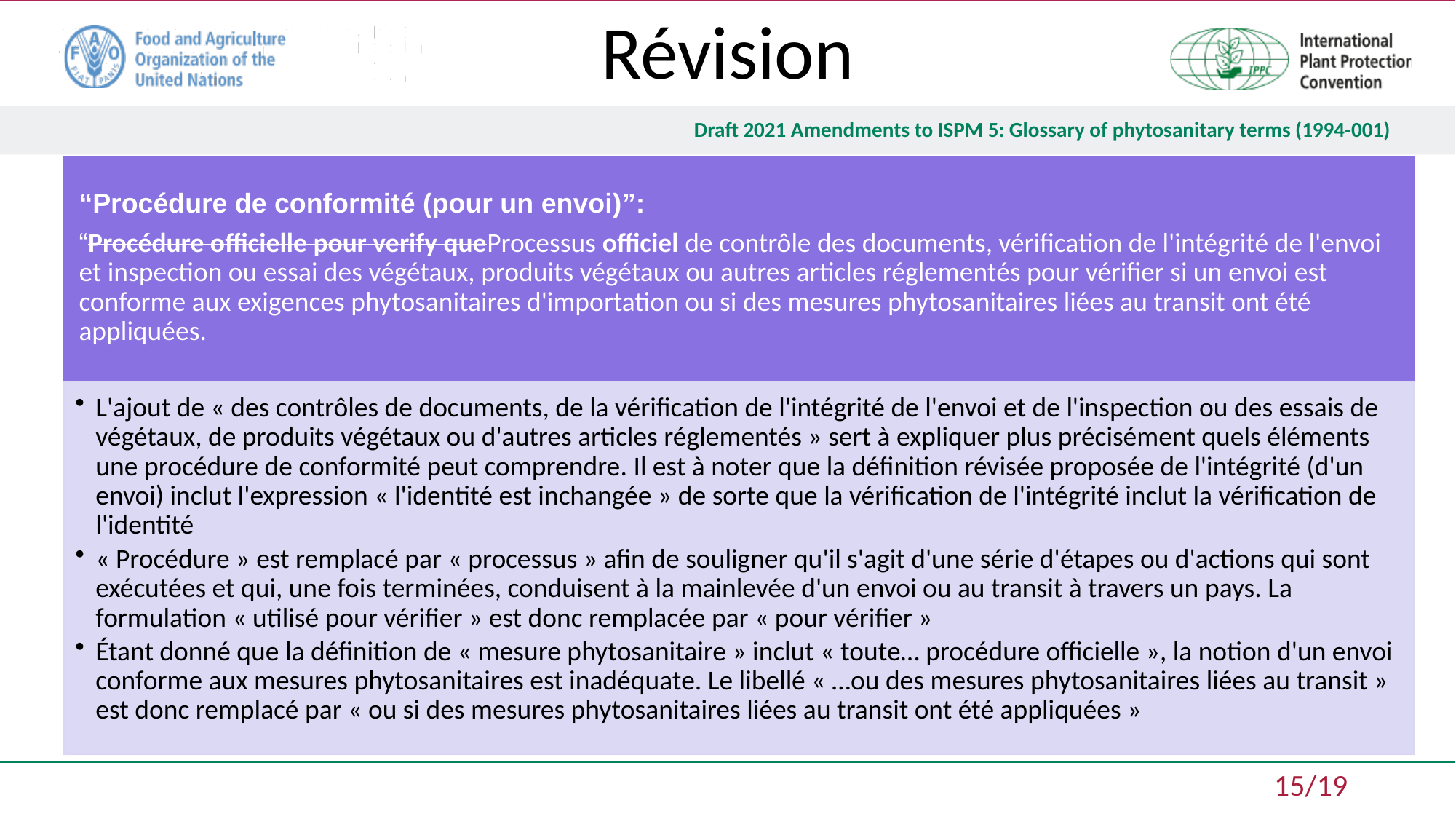

Révision
“Procédure de conformité (pour un envoi)”:
“Procédure officielle pour verify queProcessus officiel de contrôle des documents, vérification de l'intégrité de l'envoi et inspection ou essai des végétaux, produits végétaux ou autres articles réglementés pour vérifier si un envoi est conforme aux exigences phytosanitaires d'importation ou si des mesures phytosanitaires liées au transit ont été appliquées.
L'ajout de « des contrôles de documents, de la vérification de l'intégrité de l'envoi et de l'inspection ou des essais de végétaux, de produits végétaux ou d'autres articles réglementés » sert à expliquer plus précisément quels éléments une procédure de conformité peut comprendre. Il est à noter que la définition révisée proposée de l'intégrité (d'un envoi) inclut l'expression « l'identité est inchangée » de sorte que la vérification de l'intégrité inclut la vérification de l'identité
« Procédure » ​​est remplacé par « processus » afin de souligner qu'il s'agit d'une série d'étapes ou d'actions qui sont exécutées et qui, une fois terminées, conduisent à la mainlevée d'un envoi ou au transit à travers un pays. La formulation « utilisé pour vérifier » est donc remplacée par « pour vérifier »
Étant donné que la définition de « mesure phytosanitaire » inclut « toute… procédure officielle », la notion d'un envoi conforme aux mesures phytosanitaires est inadéquate. Le libellé « …ou des mesures phytosanitaires liées au transit » est donc remplacé par « ou si des mesures phytosanitaires liées au transit ont été appliquées »